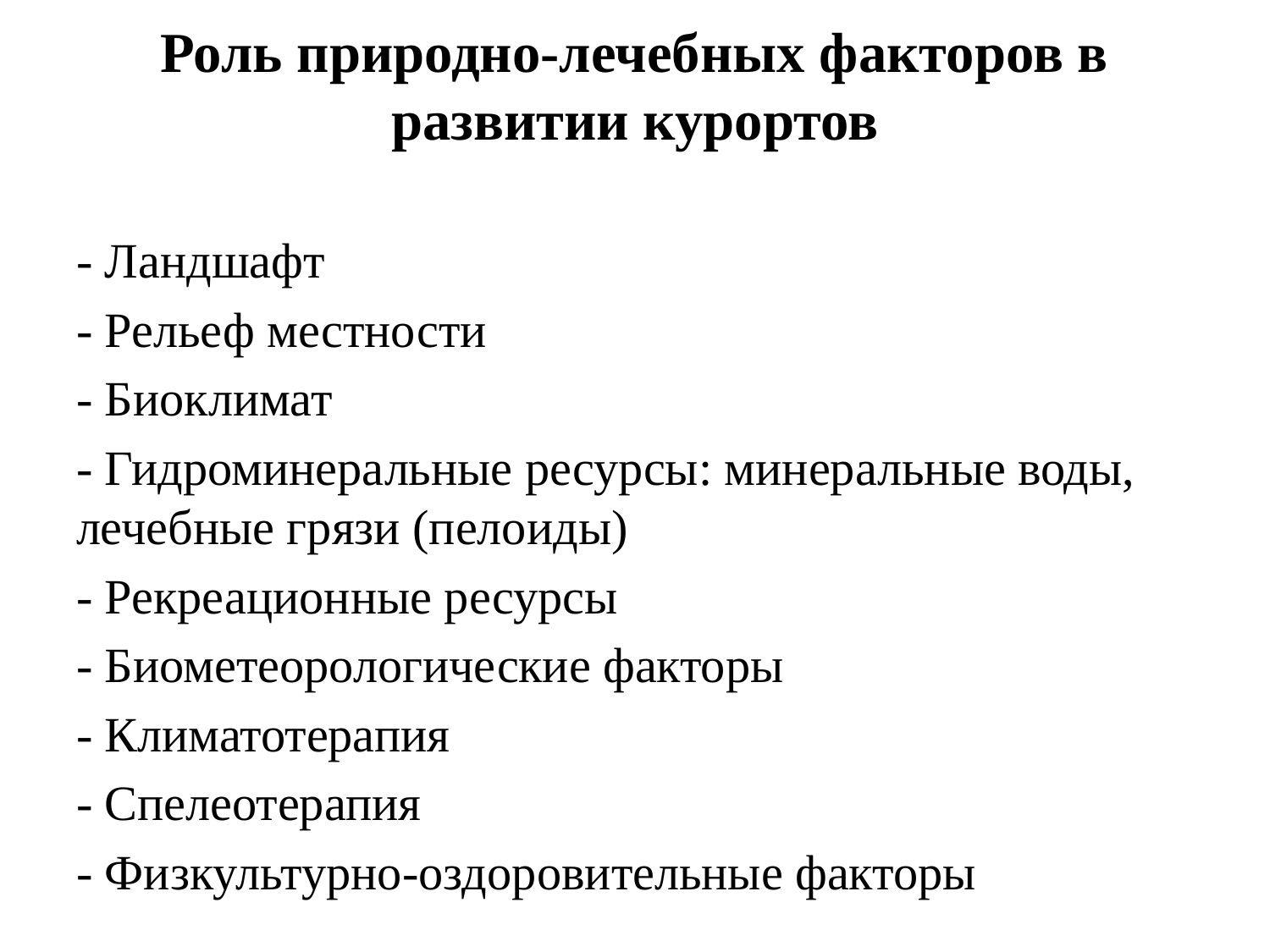

# Роль природно-лечебных факторов в развитии курортов
- Ландшафт
- Рельеф местности
- Биоклимат
- Гидроминеральные ресурсы: минеральные воды,   лечебные грязи (пелоиды)
- Рекреационные ресурсы
- Биометеорологические факторы
- Климатотерапия
- Спелеотерапия
- Физкультурно-оздоровительные факторы